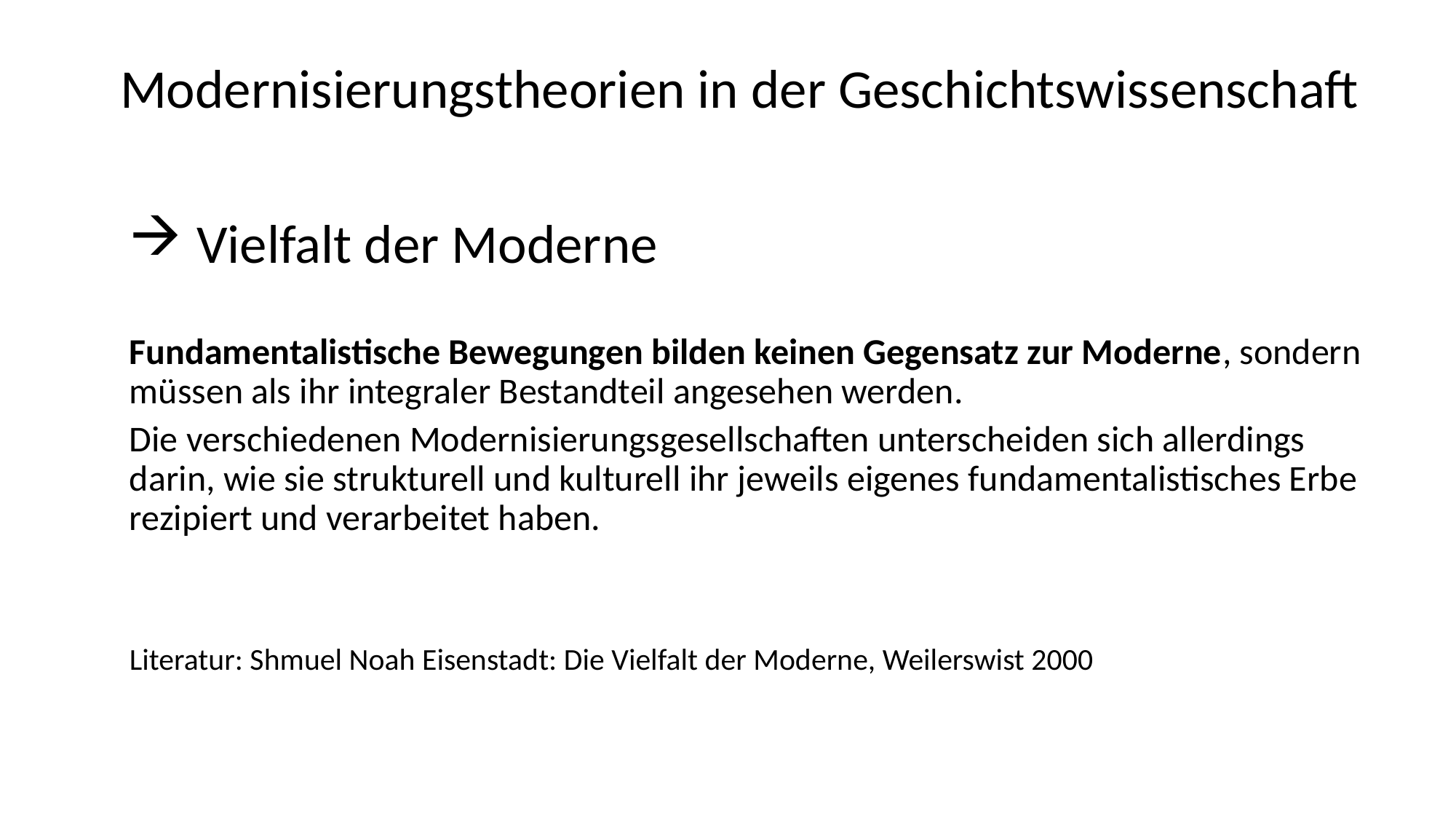

# Modernisierungstheorien in der Geschichtswissenschaft

 Vielfalt der Moderne

Fundamentalistische Bewegungen bilden keinen Gegensatz zur Moderne, sondern müssen als ihr integraler Bestandteil angesehen werden.
Die verschiedenen Modernisierungsgesellschaften unterscheiden sich allerdings darin, wie sie strukturell und kulturell ihr jeweils eigenes fundamentalistisches Erbe rezipiert und verarbeitet haben.

Literatur: Shmuel Noah Eisenstadt: Die Vielfalt der Moderne, Weilerswist 2000